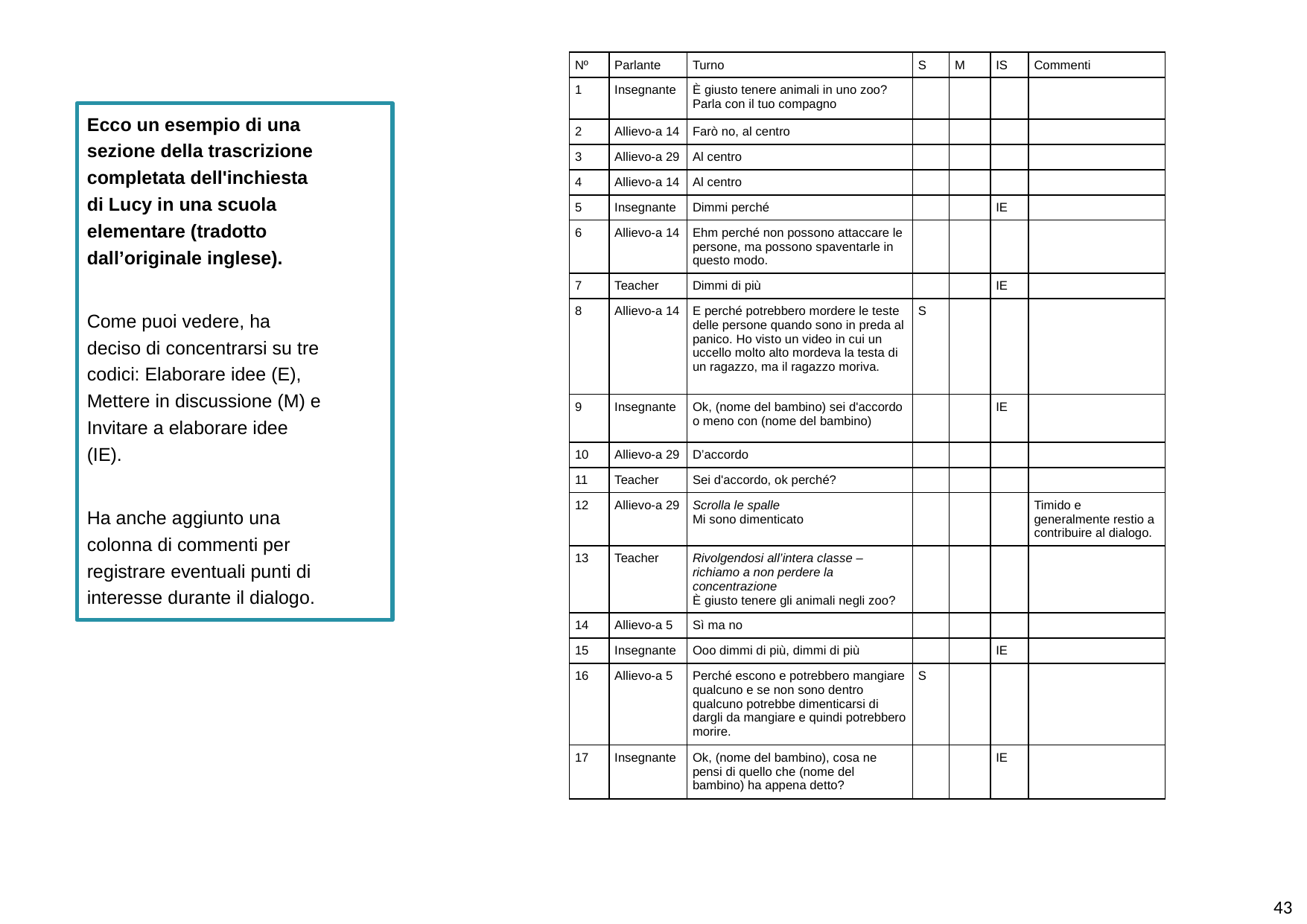

| Nº | Parlante | Turno | S | M | IS | Commenti |
| --- | --- | --- | --- | --- | --- | --- |
| 1 | Insegnante | È giusto tenere animali in uno zoo? Parla con il tuo compagno |  |  |  |  |
| 2 | Allievo-a 14 | Farò no, al centro |  |  |  |  |
| 3 | Allievo-a 29 | Al centro |  |  |  |  |
| 4 | Allievo-a 14 | Al centro |  |  |  |  |
| 5 | Insegnante | Dimmi perché |  |  | IE |  |
| 6 | Allievo-a 14 | Ehm perché non possono attaccare le persone, ma possono spaventarle in questo modo. |  |  |  |  |
| 7 | Teacher | Dimmi di più |  |  | IE |  |
| 8 | Allievo-a 14 | E perché potrebbero mordere le teste delle persone quando sono in preda al panico. Ho visto un video in cui un uccello molto alto mordeva la testa di un ragazzo, ma il ragazzo moriva. | S |  |  |  |
| 9 | Insegnante | Ok, (nome del bambino) sei d'accordo o meno con (nome del bambino) |  |  | IE |  |
| 10 | Allievo-a 29 | D’accordo |  |  |  |  |
| 11 | Teacher | Sei d'accordo, ok perché? |  |  |  |  |
| 12 | Allievo-a 29 | Scrolla le spalle Mi sono dimenticato |  |  |  | Timido e generalmente restio a contribuire al dialogo. |
| 13 | Teacher | Rivolgendosi all’intera classe – richiamo a non perdere la concentrazione È giusto tenere gli animali negli zoo? |  |  |  |  |
| 14 | Allievo-a 5 | Sì ma no |  |  |  |  |
| 15 | Insegnante | Ooo dimmi di più, dimmi di più |  |  | IE |  |
| 16 | Allievo-a 5 | Perché escono e potrebbero mangiare qualcuno e se non sono dentro qualcuno potrebbe dimenticarsi di dargli da mangiare e quindi potrebbero morire. | S |  |  |  |
| 17 | Insegnante | Ok, (nome del bambino), cosa ne pensi di quello che (nome del bambino) ha appena detto? |  |  | IE |  |
Ecco un esempio di una sezione della trascrizione completata dell'inchiesta di Lucy in una scuola elementare (tradotto dall’originale inglese).

Come puoi vedere, ha deciso di concentrarsi su tre codici: Elaborare idee (E), Mettere in discussione (M) e Invitare a elaborare idee (IE).

Ha anche aggiunto una colonna di commenti per registrare eventuali punti di interesse durante il dialogo.
43